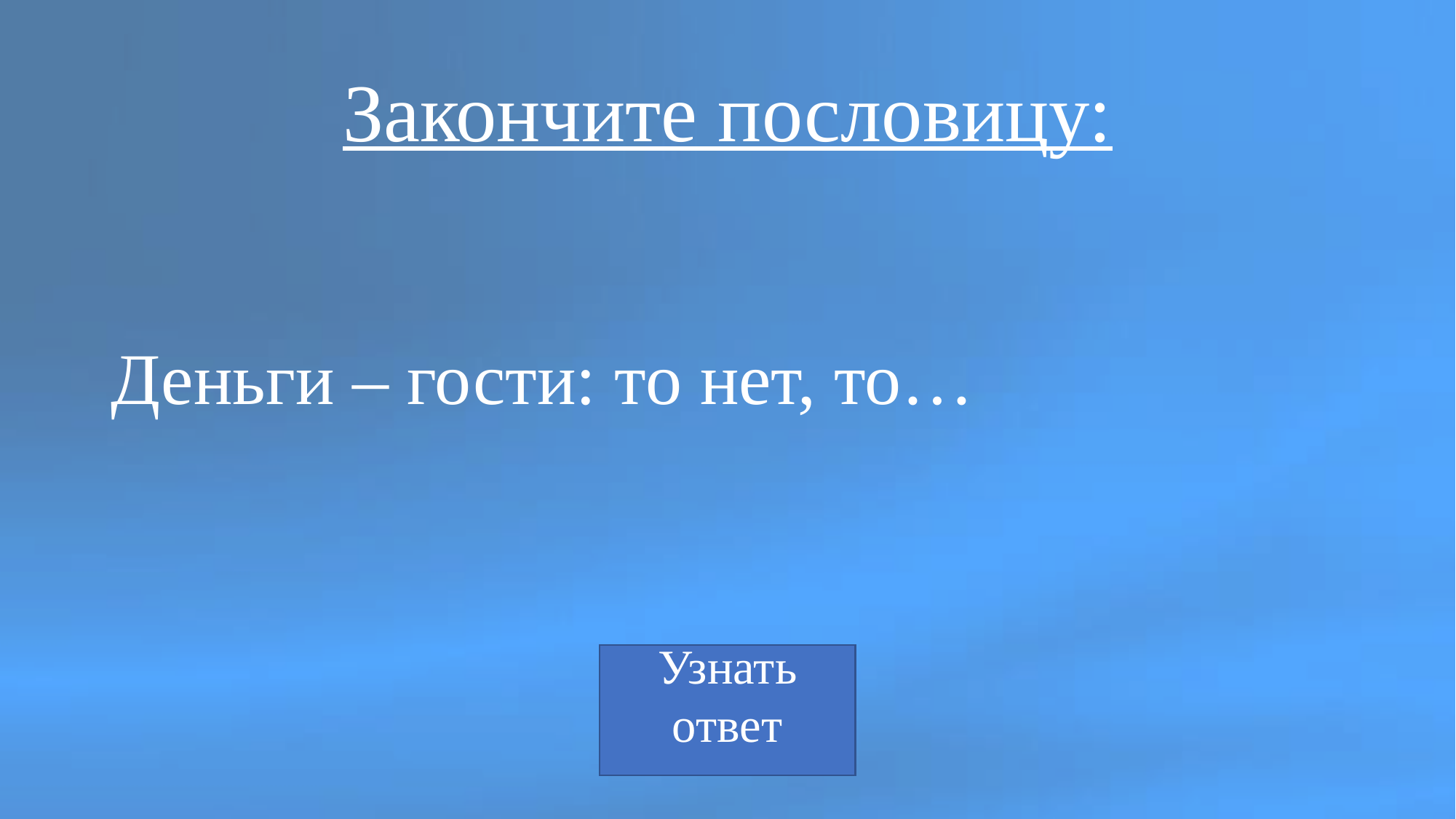

Закончите пословицу:
# Деньги – гости: то нет, то…